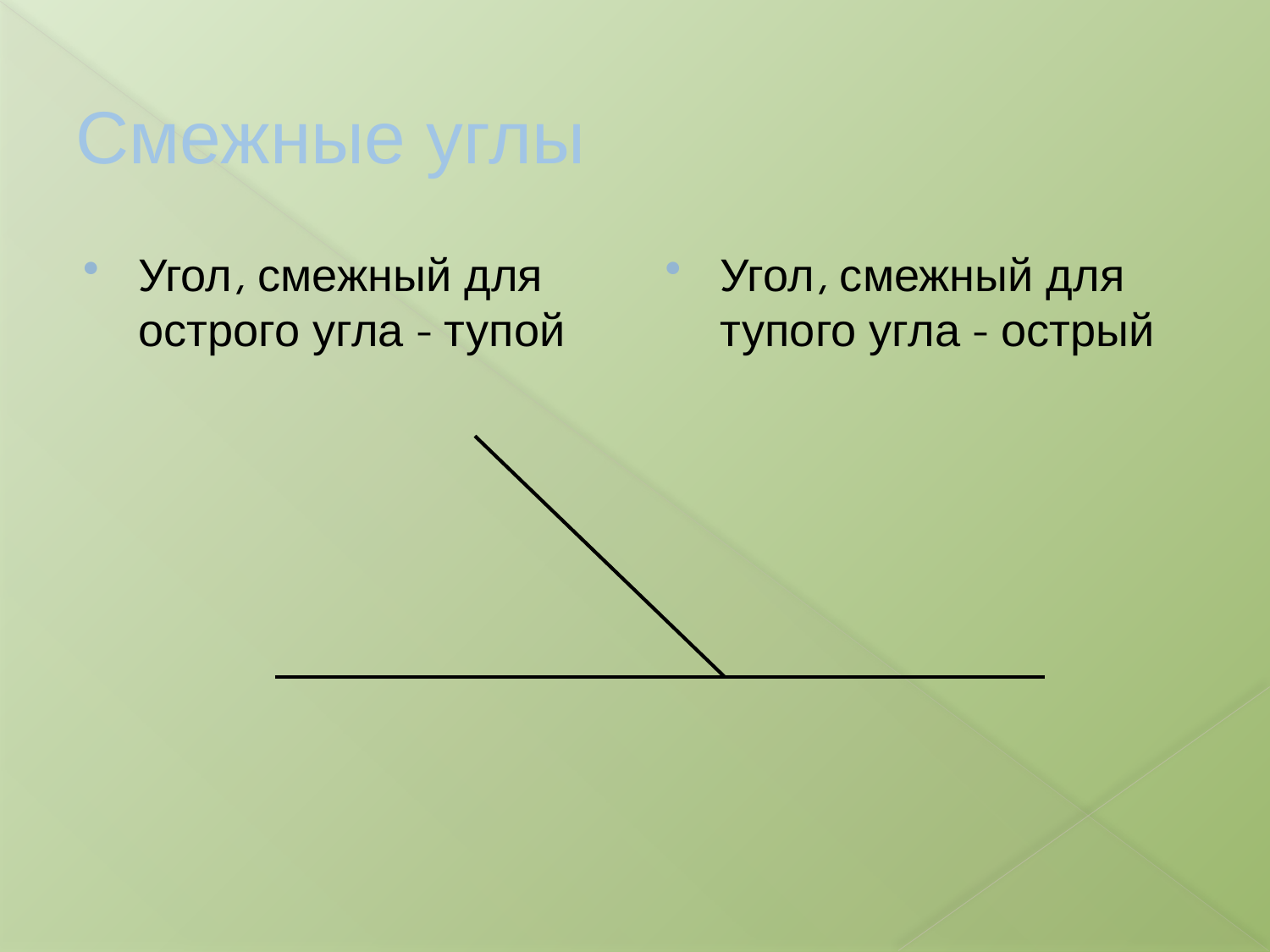

# Смежные углы
Угол, смежный для острого угла - тупой
Угол, смежный для тупого угла - острый